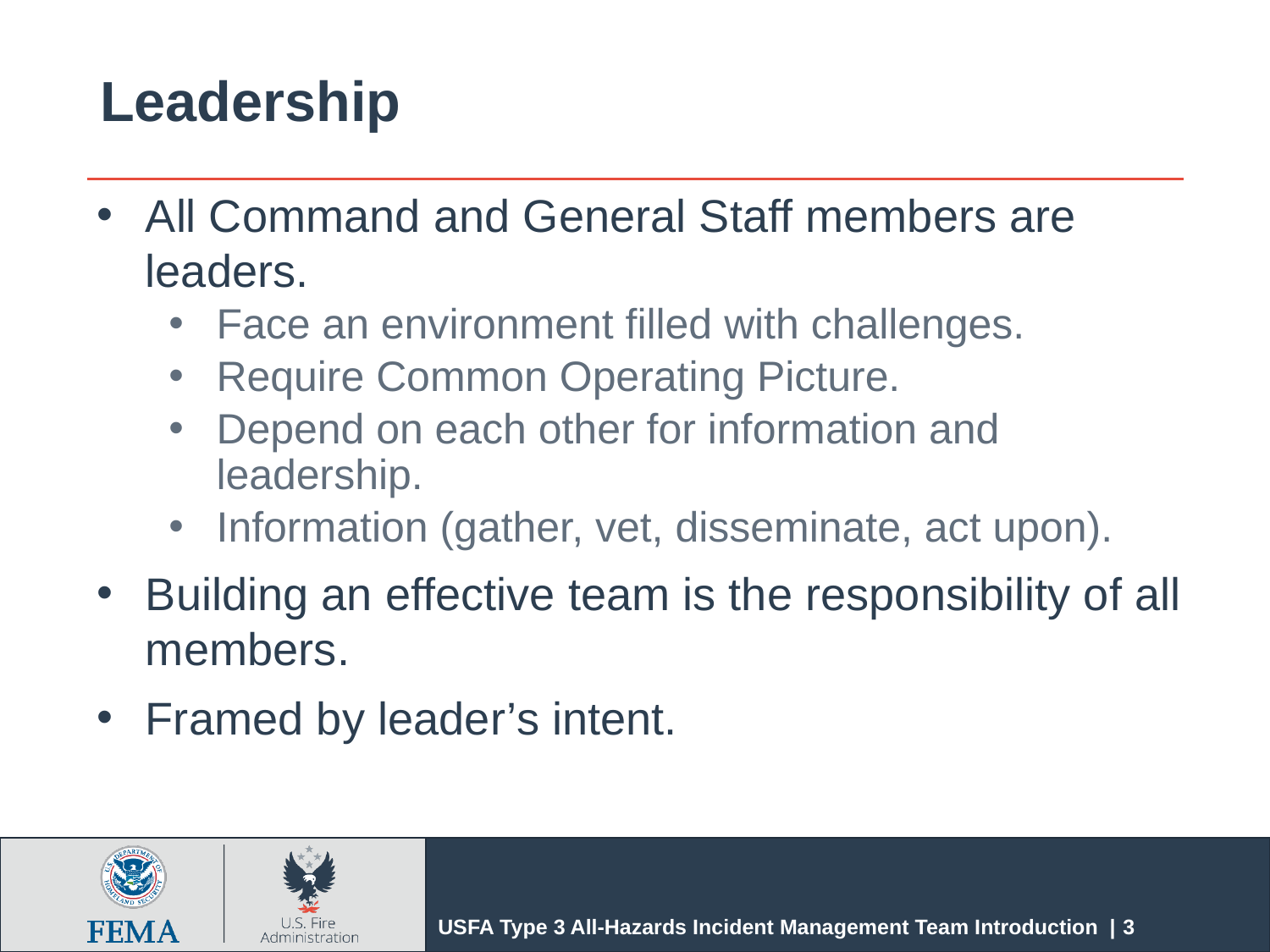

# Leadership
All Command and General Staff members are leaders.
Face an environment filled with challenges.
Require Common Operating Picture.
Depend on each other for information and leadership.
Information (gather, vet, disseminate, act upon).
Building an effective team is the responsibility of all members.
Framed by leader’s intent.
USFA Type 3 All-Hazards Incident Management Team Introduction  | 3